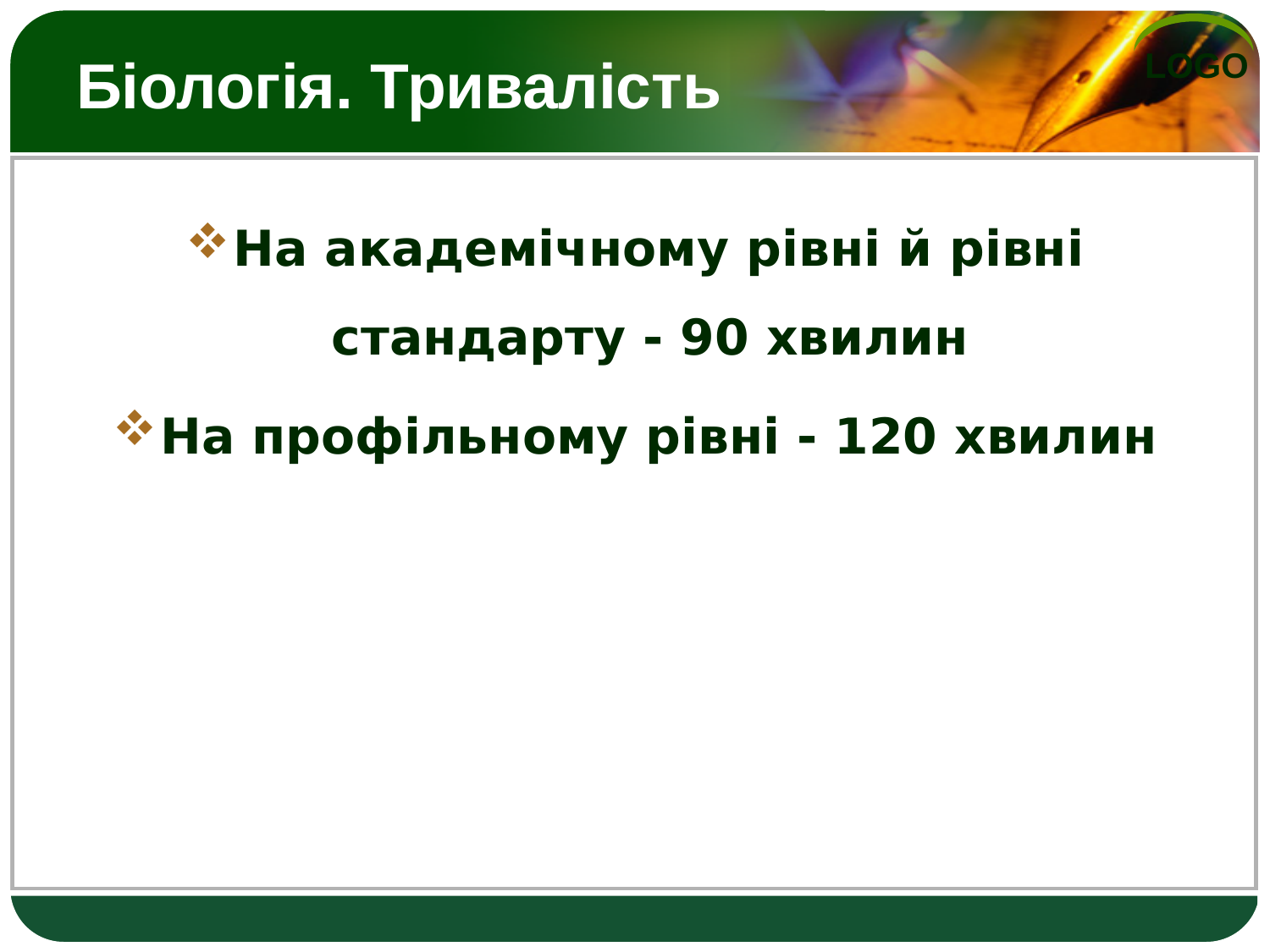

# Біологія. Тривалість
На академічному рівні й рівні стандарту - 90 хвилин
На профільному рівні - 120 хвилин